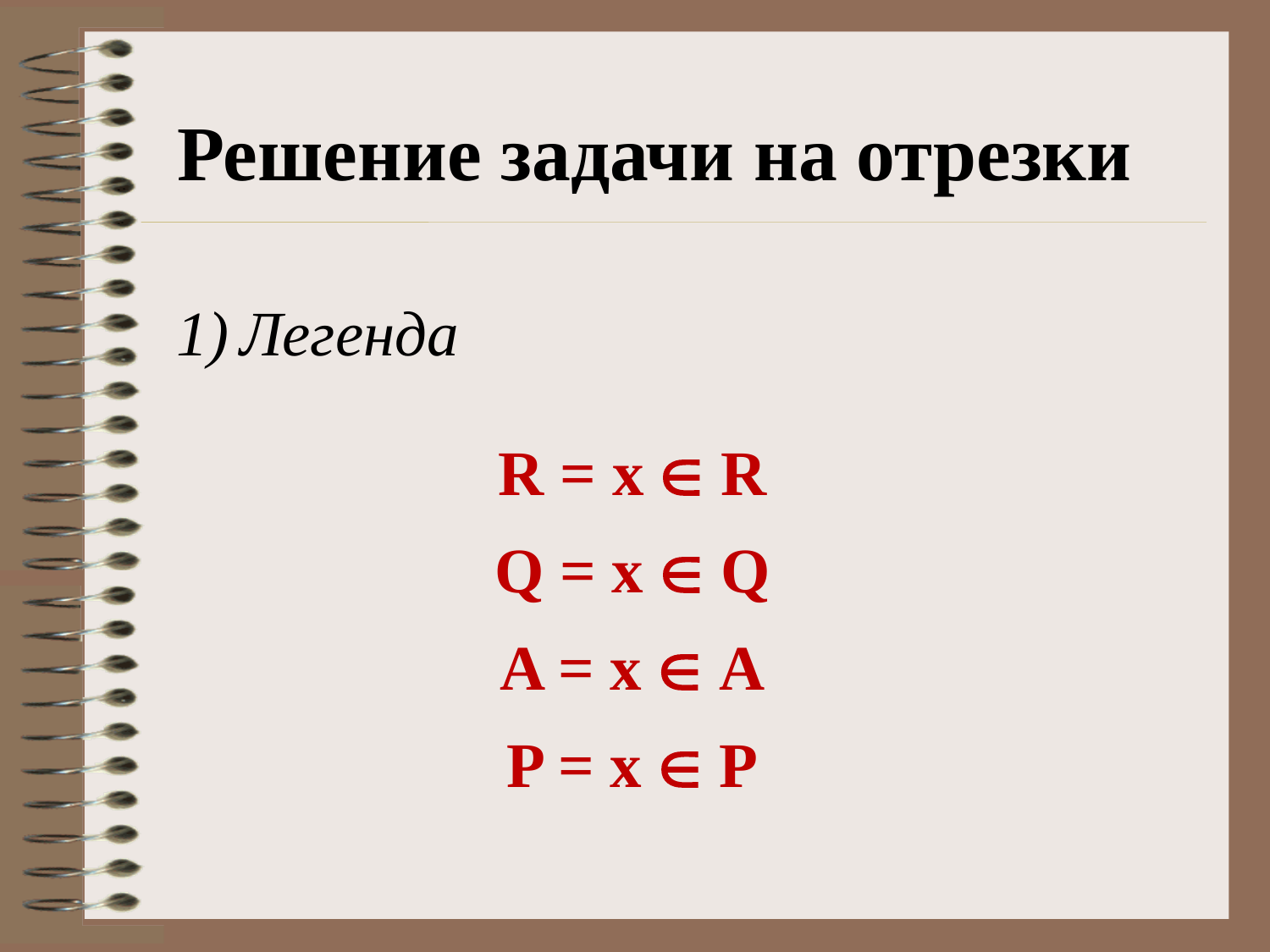

Решение задачи на отрезки
Легенда
R = x ∈ R
Q = x ∈ Q
A = x ∈ A
P = x ∈ P